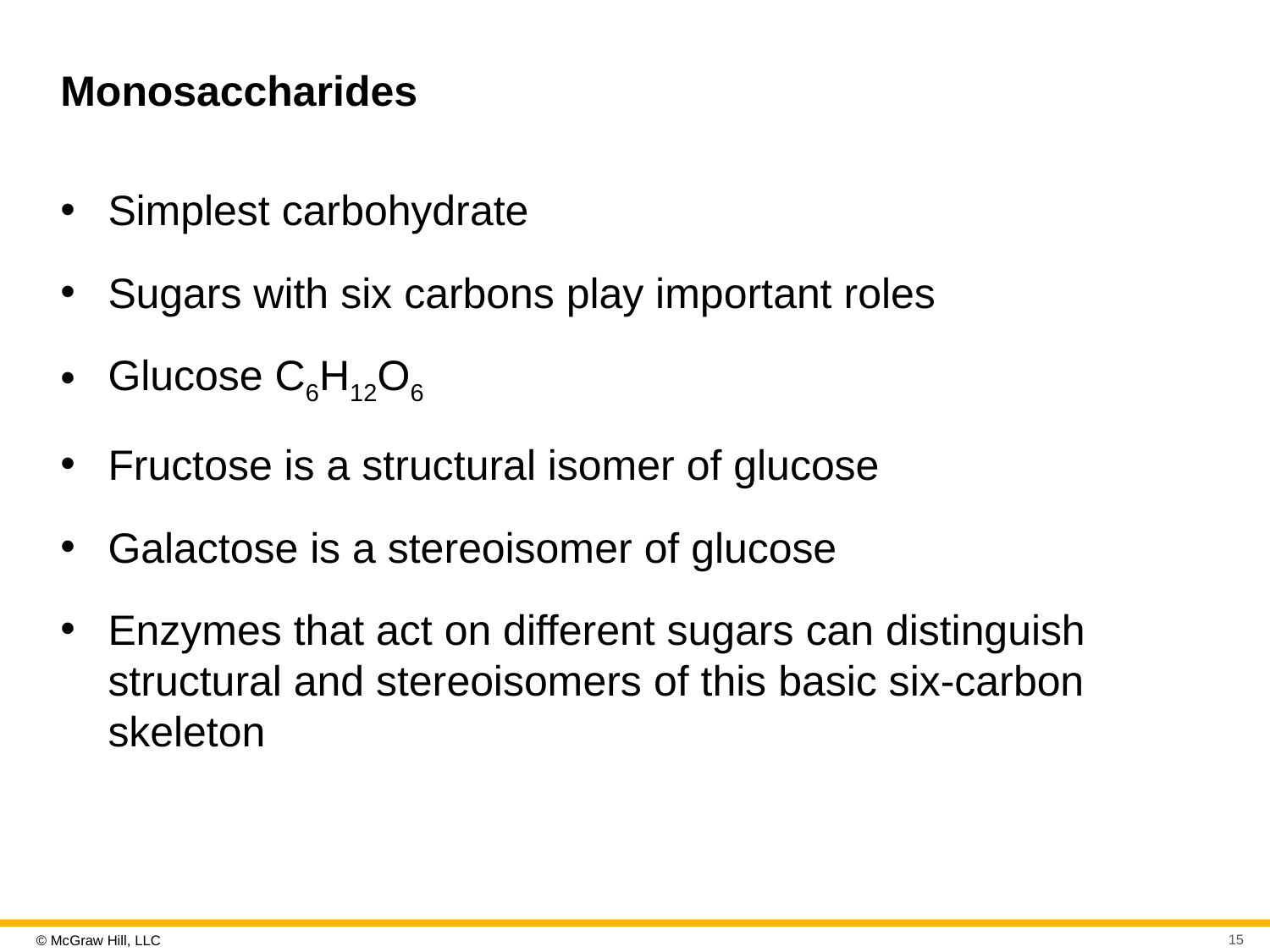

# Monosaccharides
Simplest carbohydrate
Sugars with six carbons play important roles
Glucose C6H12O6
Fructose is a structural isomer of glucose
Galactose is a stereoisomer of glucose
Enzymes that act on different sugars can distinguish structural and stereoisomers of this basic six-carbon skeleton
15